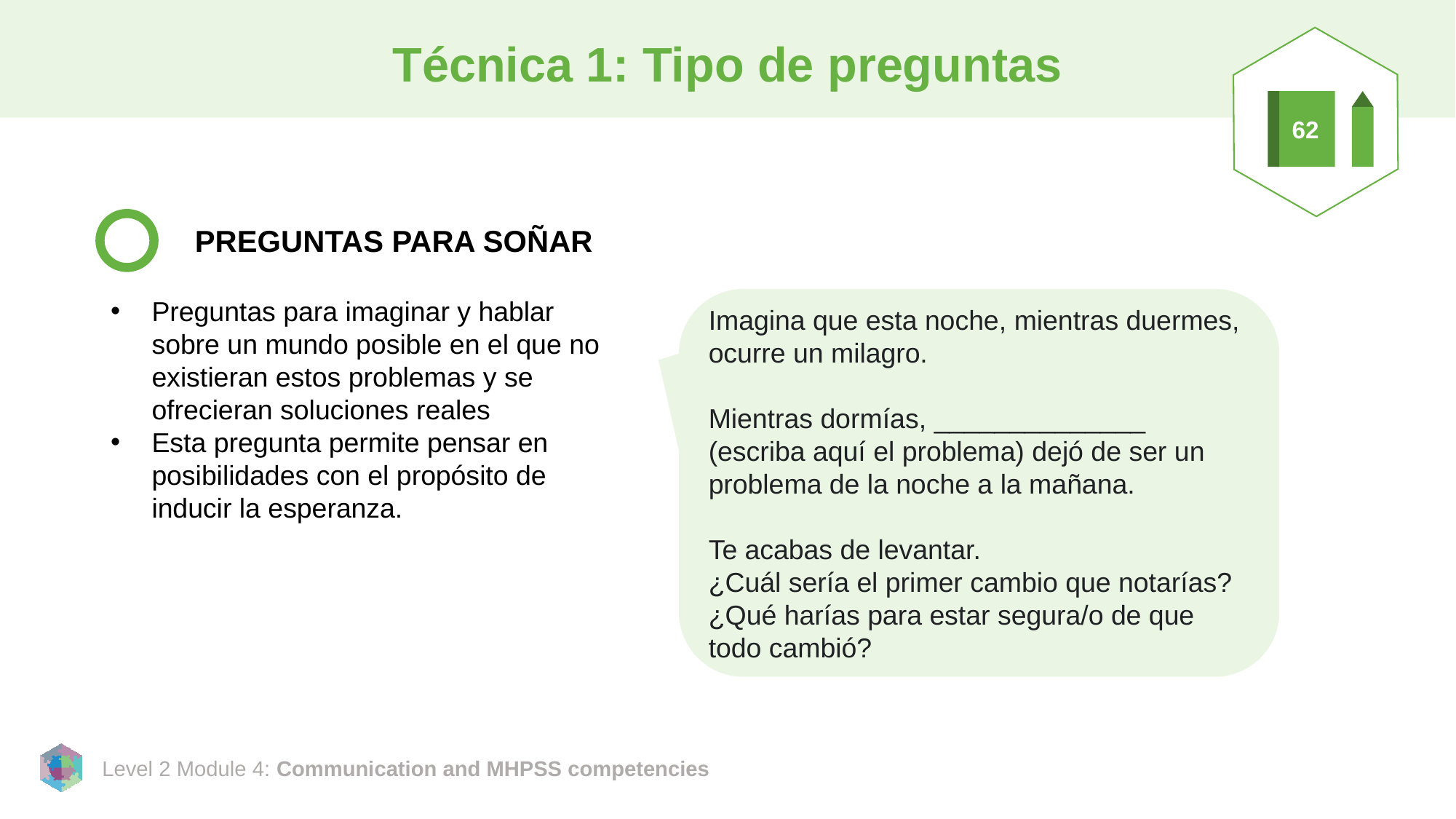

# Técnica 1: Tipo de preguntas

62

PREGUNTAS PARA SOÑAR
Preguntas para imaginar y hablar sobre un mundo posible en el que no existieran estos problemas y se ofrecieran soluciones reales
Esta pregunta permite pensar en posibilidades con el propósito de inducir la esperanza.
Imagina que esta noche, mientras duermes, ocurre un milagro.

Mientras dormías, ______________ (escriba aquí el problema) dejó de ser un problema de la noche a la mañana.

Te acabas de levantar.
¿Cuál sería el primer cambio que notarías? ¿Qué harías para estar segura/o de que todo cambió?